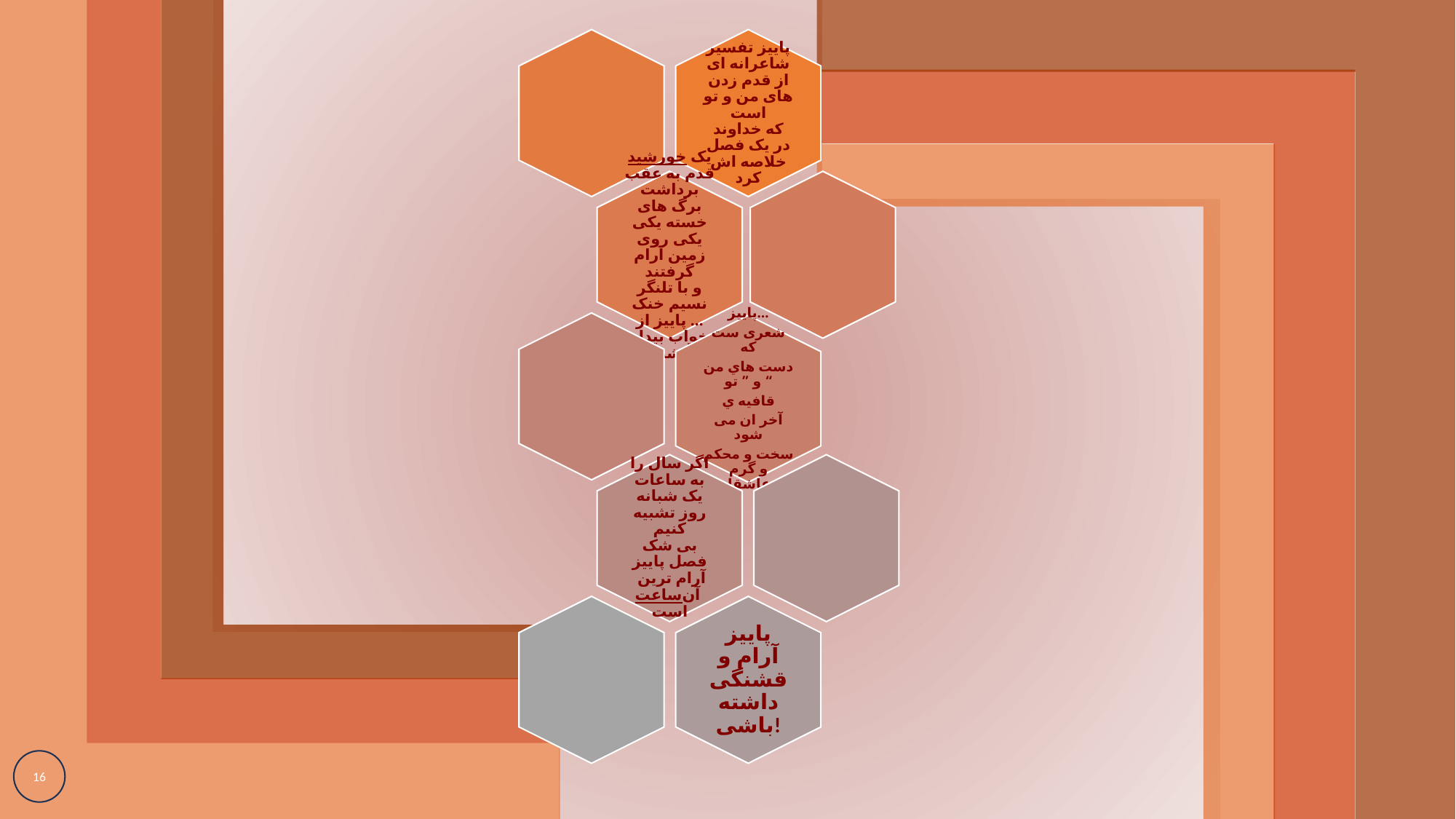

پاییز تفسیر شاعرانه ای
از قدم زدن های من و تو است
که خداوند در یک فصل
خلاصه اش کرد

خورشید یک قدم به عقب برداشت
برگ های خسته یکی یکی روی زمین آرام گرفتند
و با تلنگر نسیم خنک … پاییز از خواب بیدار شد

پاییز…
شعری ست که
دست هاي‌ من و ” تو “
قافیه ي
آخر ان می شود
سخت و محکم و گرم عاشقانه…

اگر سال را به ساعات یک شبانه روز تشبیه کنیم
بی شک فصل پاییز آرام ترین ساعت آن است

پاییز آرام و قشنگی داشته باشی!

16